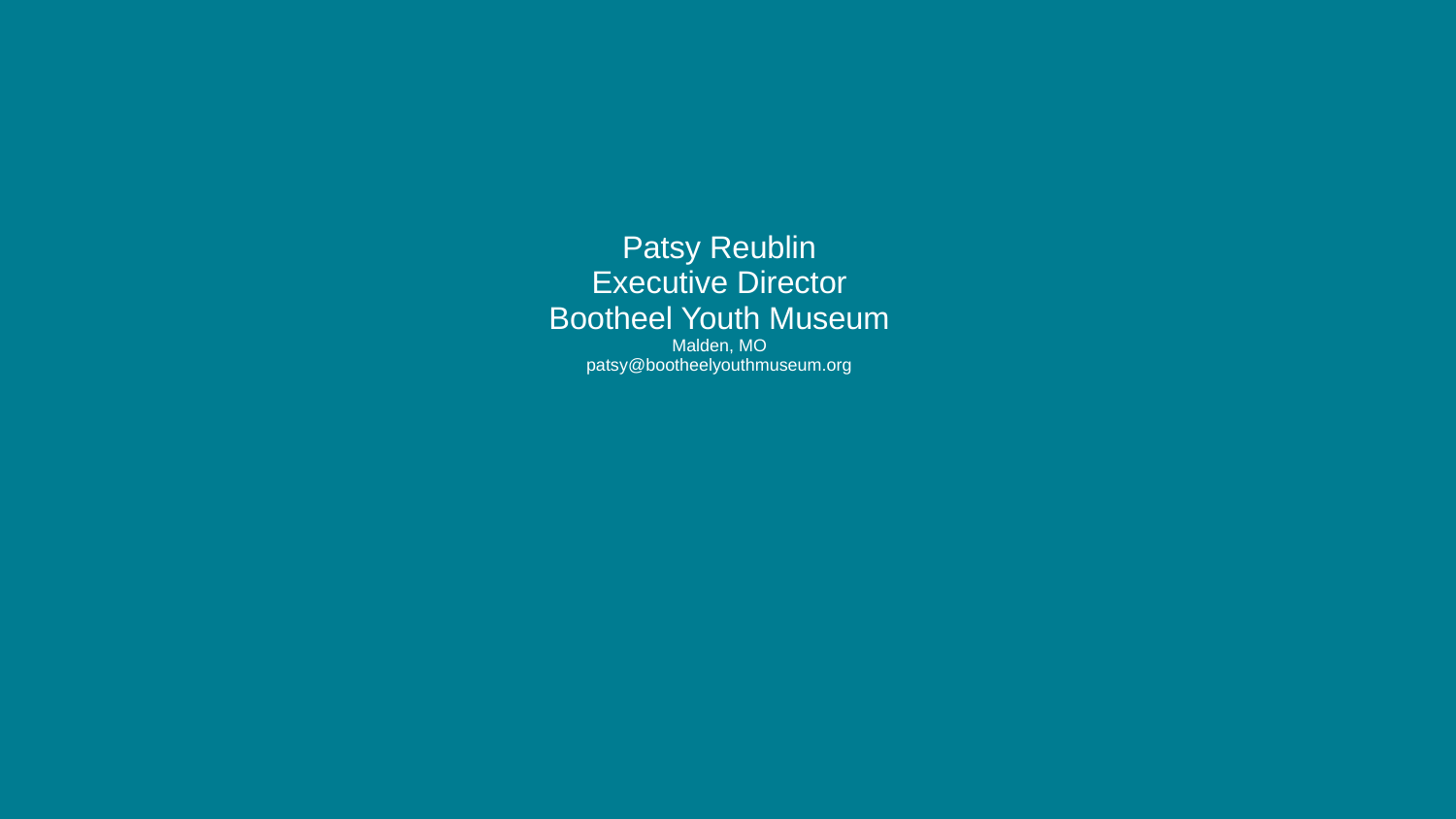

# Patsy Reublin
Executive Director
Bootheel Youth Museum
Malden, MO
patsy@bootheelyouthmuseum.org